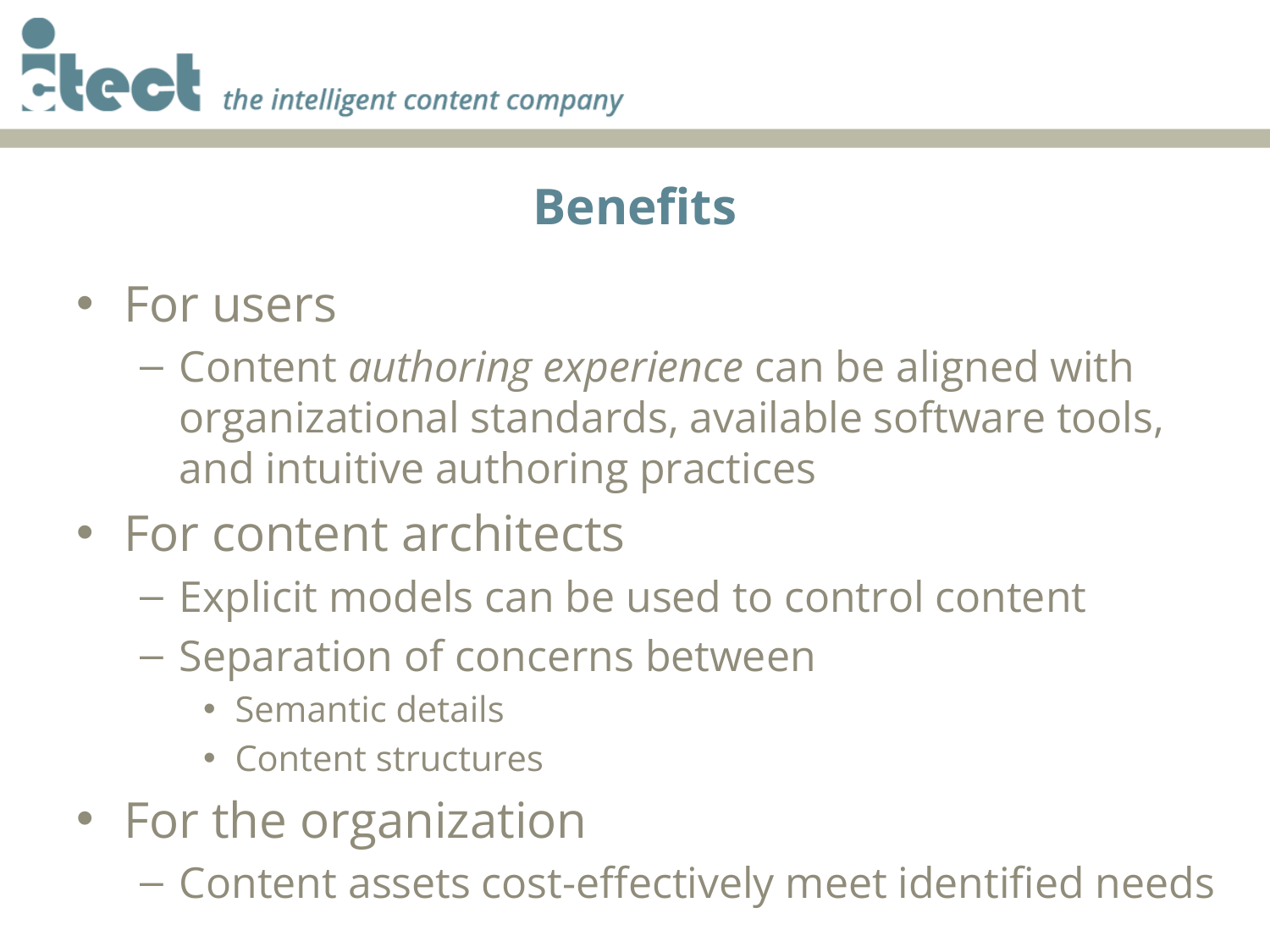

# Benefits
For users
Content authoring experience can be aligned with organizational standards, available software tools, and intuitive authoring practices
For content architects
Explicit models can be used to control content
Separation of concerns between
Semantic details
Content structures
For the organization
Content assets cost-effectively meet identified needs